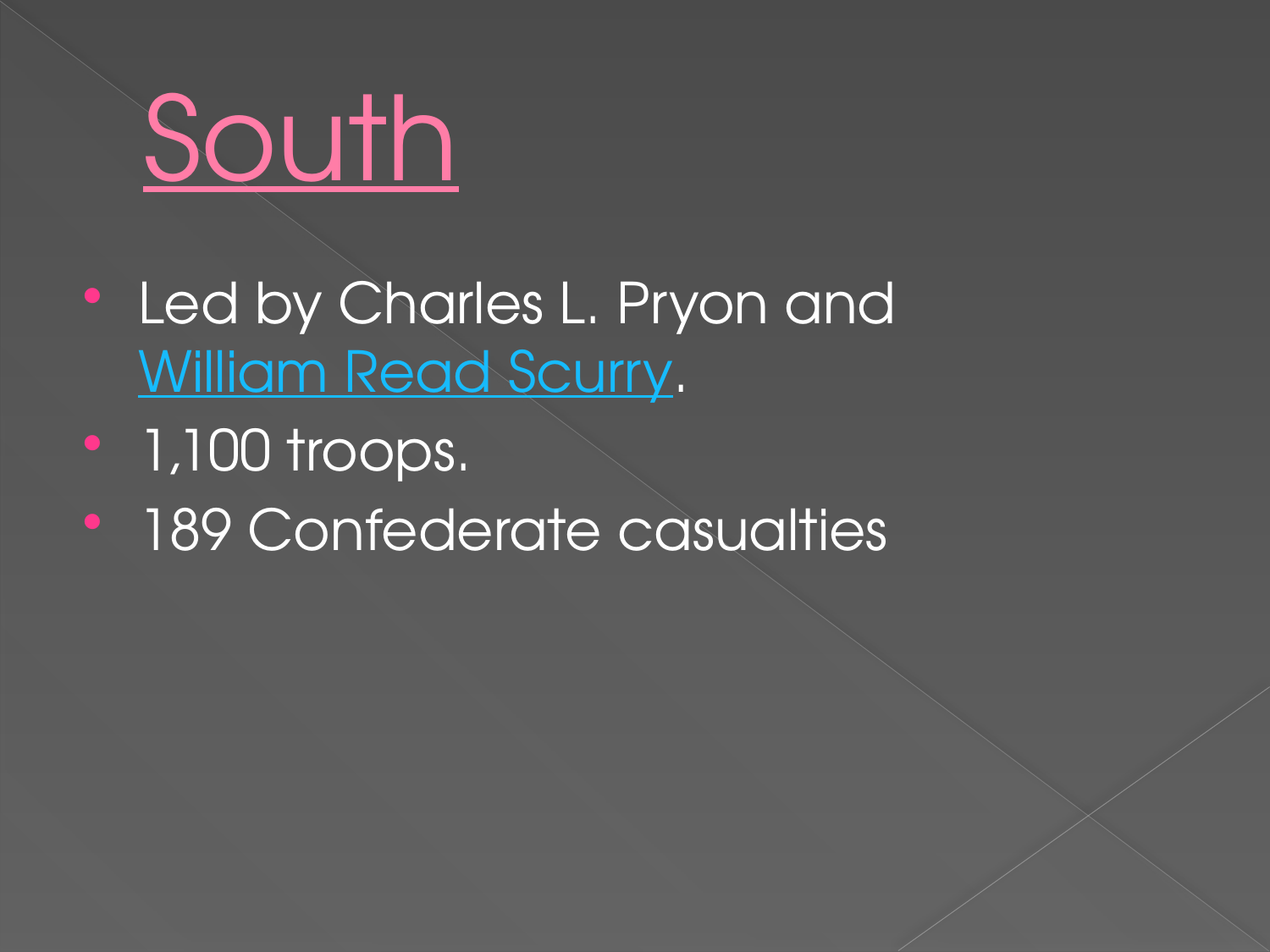

# South
Led by Charles L. Pryon and William Read Scurry.
1,100 troops.
189 Confederate casualties